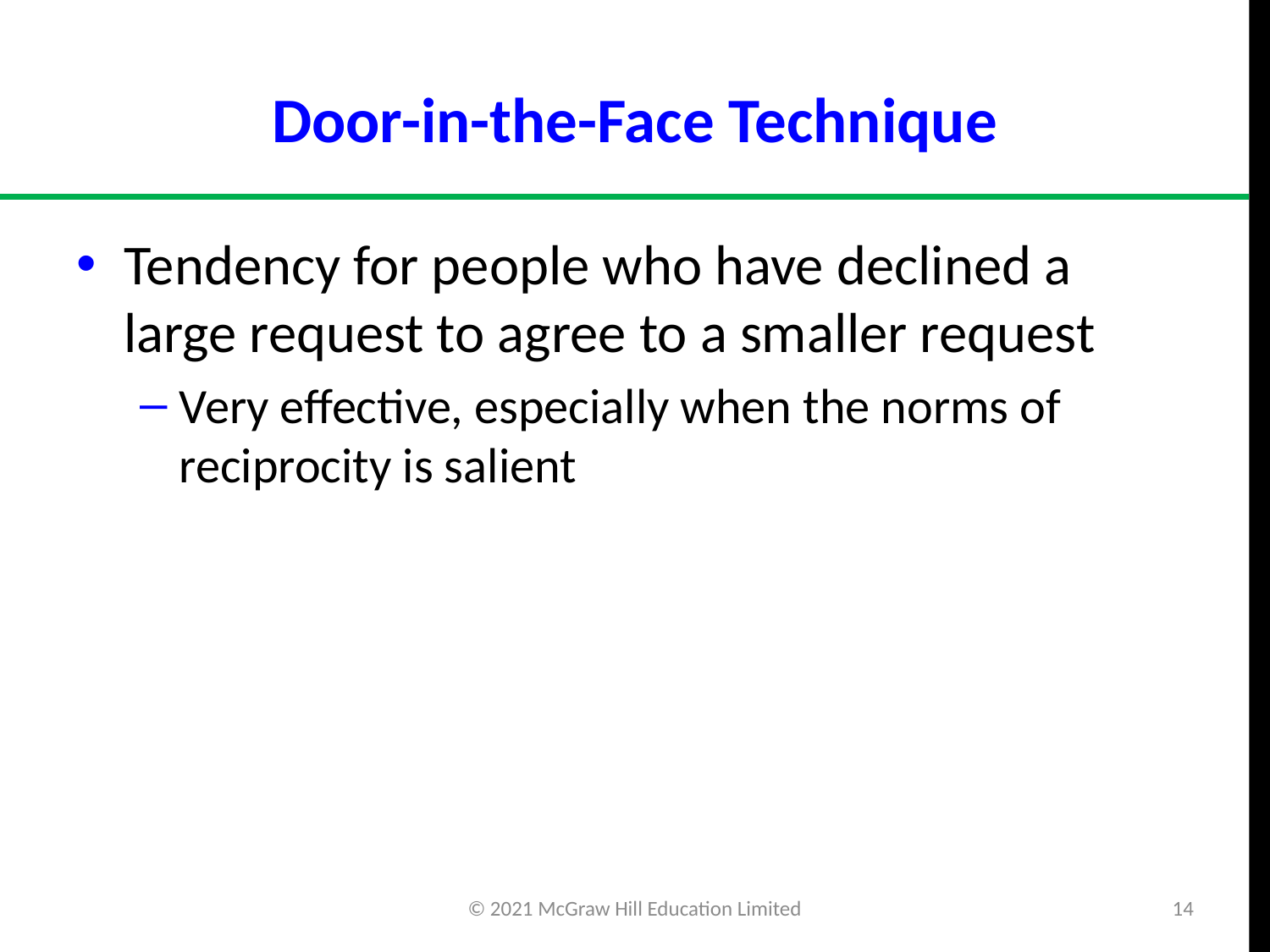

# Door-in-the-Face Technique
Tendency for people who have declined a large request to agree to a smaller request
Very effective, especially when the norms of reciprocity is salient
© 2021 McGraw Hill Education Limited
14